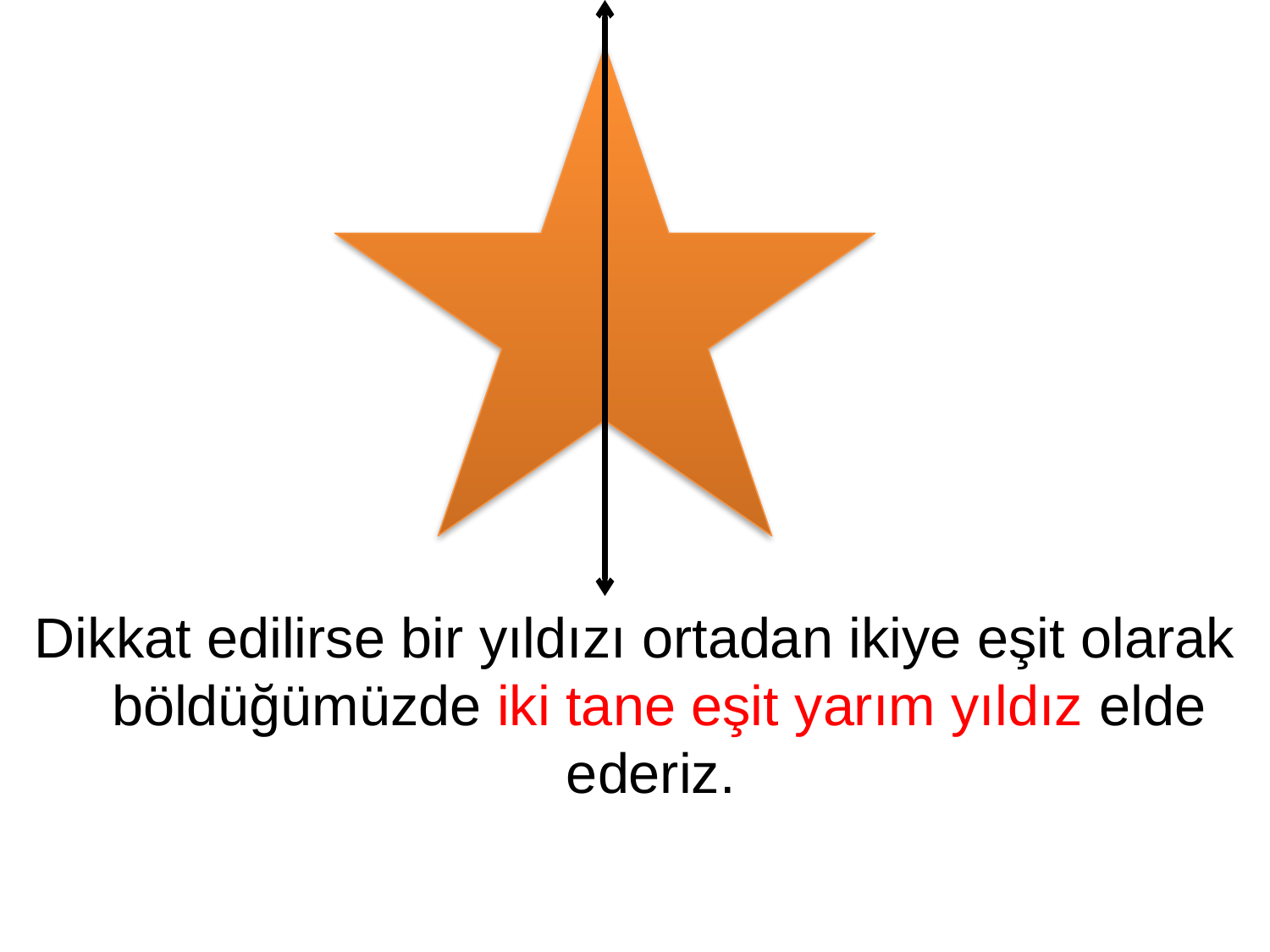

Dikkat edilirse bir yıldızı ortadan ikiye eşit olarak böldüğümüzde iki tane eşit yarım yıldız elde ederiz.